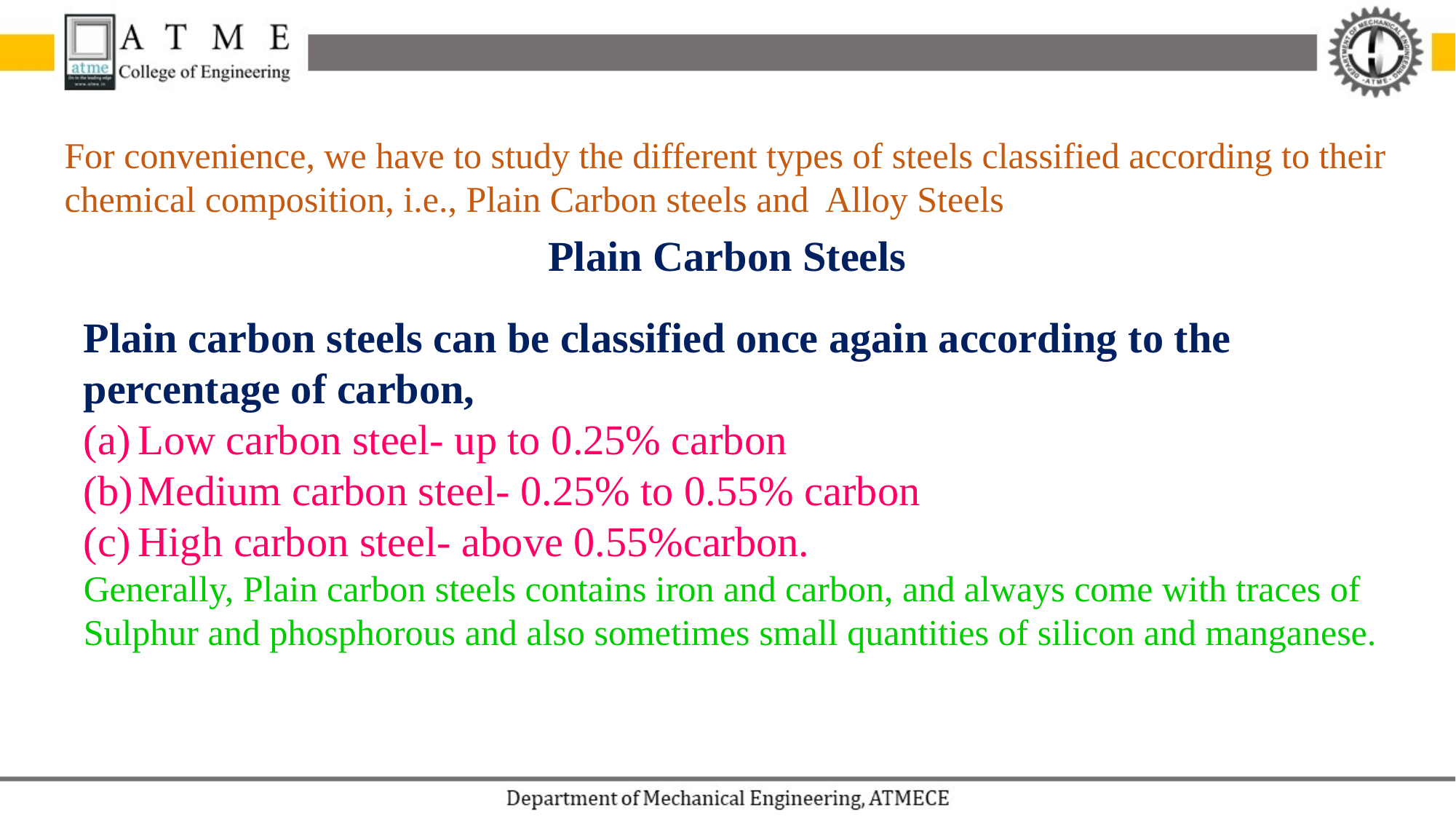

For convenience, we have to study the different types of steels classified according to their chemical composition, i.e., Plain Carbon steels and  Alloy Steels
Plain Carbon Steels
Plain carbon steels can be classified once again according to the percentage of carbon,
Low carbon steel- up to 0.25% carbon
Medium carbon steel- 0.25% to 0.55% carbon
High carbon steel- above 0.55%carbon.
Generally, Plain carbon steels contains iron and carbon, and always come with traces of
Sulphur and phosphorous and also sometimes small quantities of silicon and manganese.